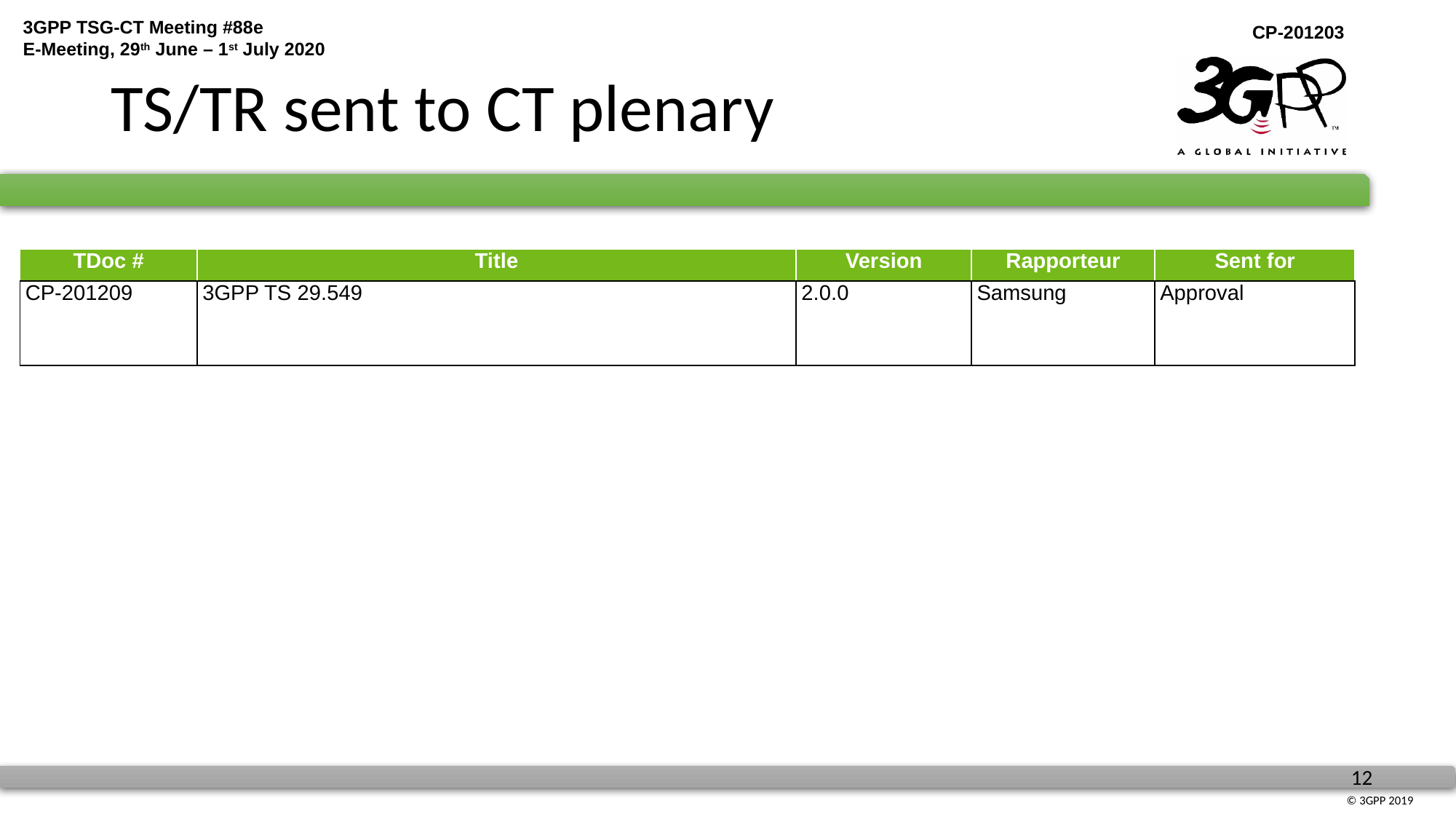

# TS/TR sent to CT plenary
| TDoc # | Title | Version | Rapporteur | Sent for |
| --- | --- | --- | --- | --- |
| CP-201209 | 3GPP TS 29.549 | 2.0.0 | Samsung | Approval |